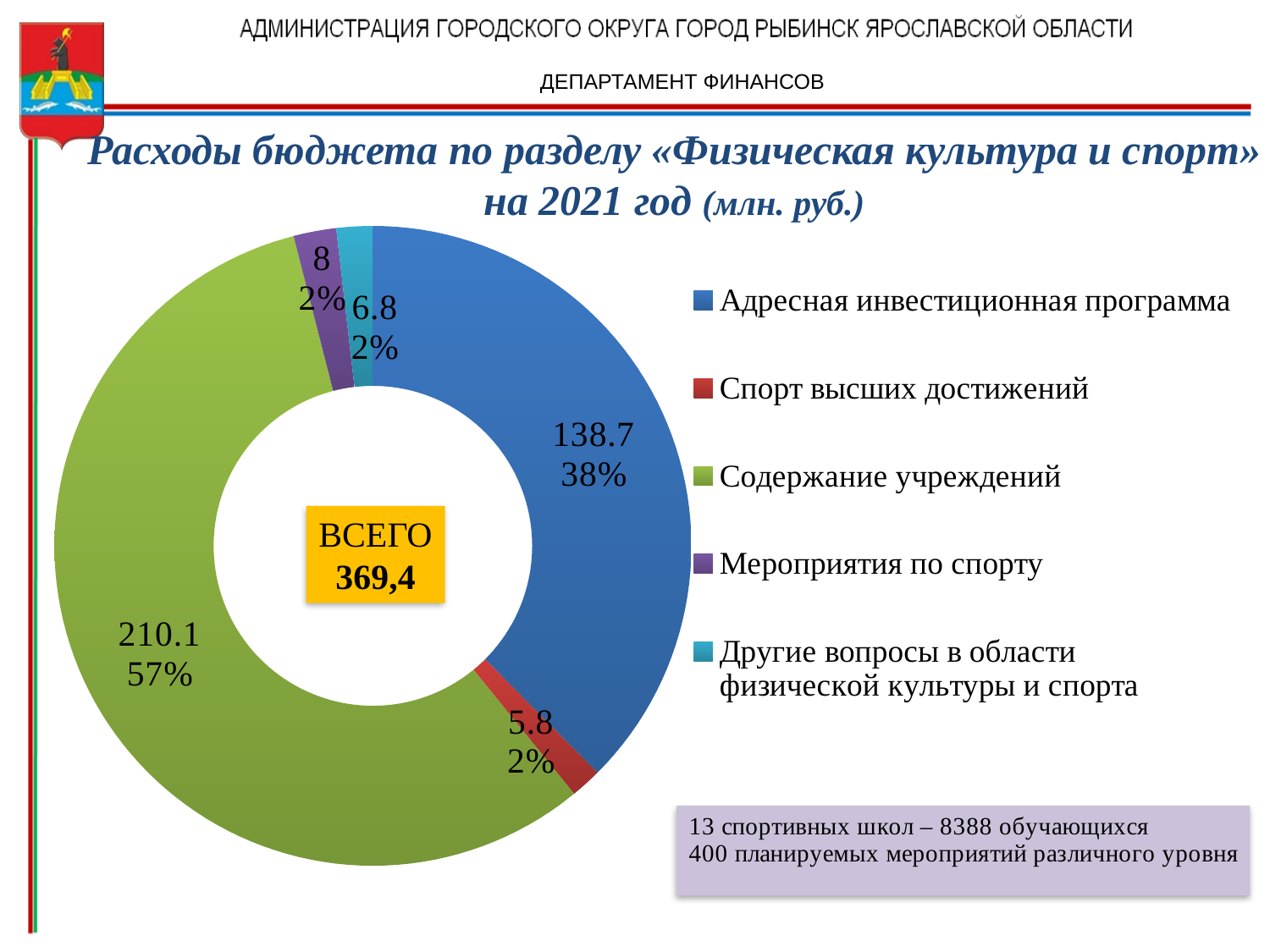

ДЕПАРТАМЕНТ ФИНАНСОВ
Расходы бюджета по разделу «Физическая культура и спорт»
на 2021 год (млн. руб.)

### Chart

| Category | Продажи |
|---|---|
| Адресная инвестиционная программа | 138.7 |
| Спорт высших достижений | 5.8 |
| Содержание учреждений | 210.1 |
| Мероприятия по спорту | 8.0 |
| Другие вопросы в области физической культуры и спорта | 6.8 |
ВСЕГО
369,4